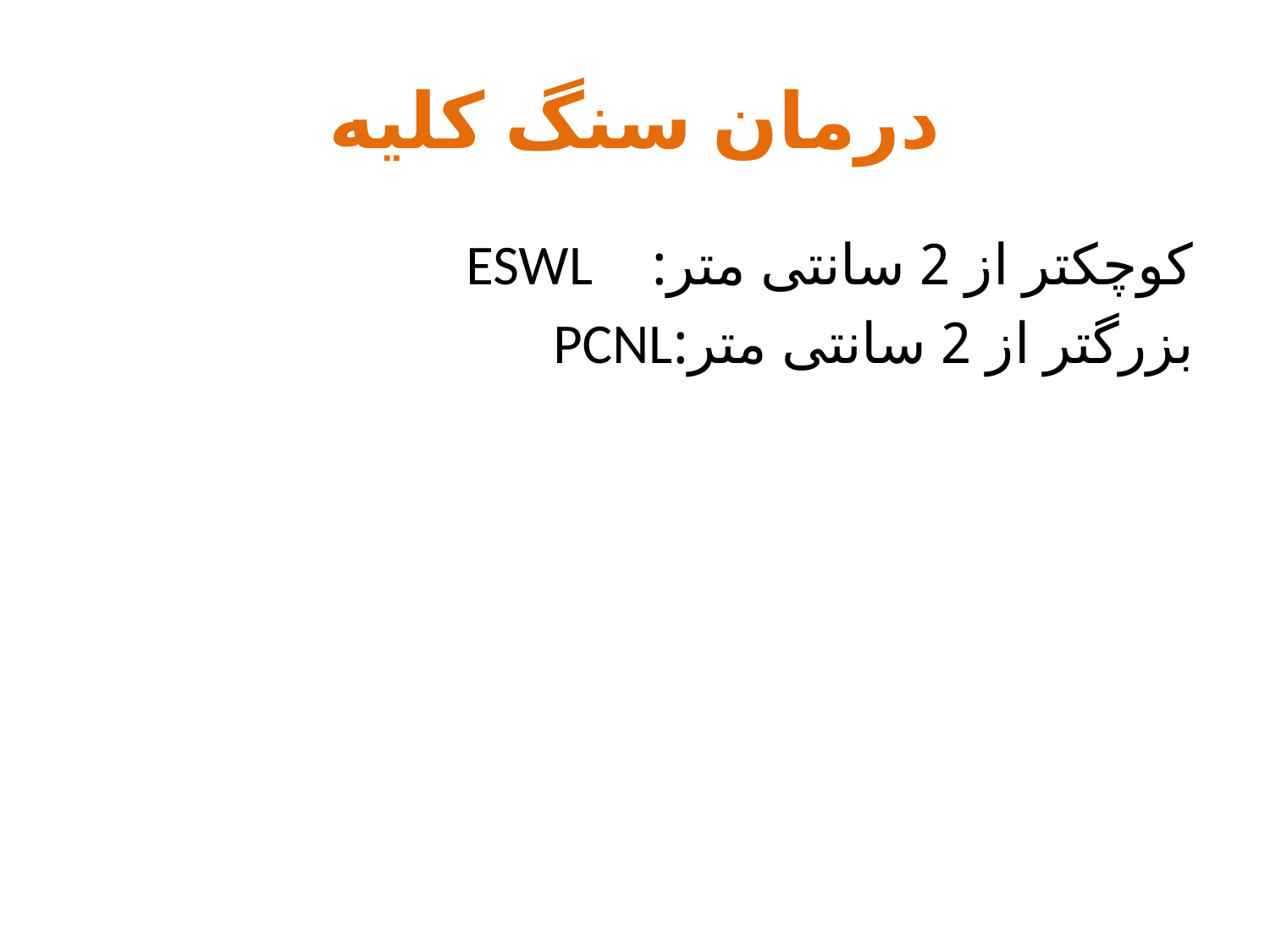

# درمان سنگ کلیه
کوچکتر از 2 سانتی متر:    ESWL
بزرگتر از 2 سانتی متر:PCNL